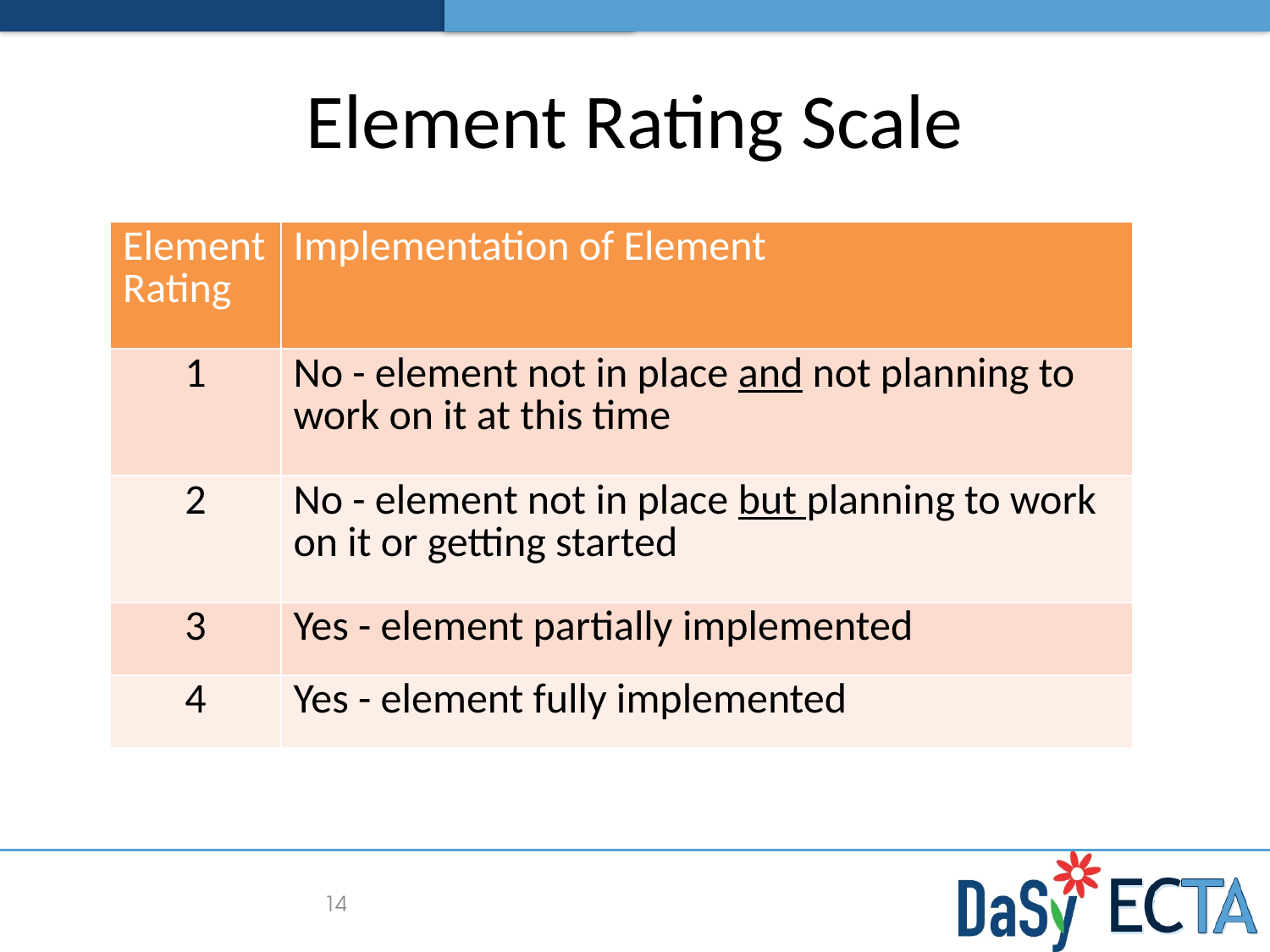

# Element Rating Scale
| Element Rating | Implementation of Element |
| --- | --- |
| 1 | No - element not in place and not planning to work on it at this time |
| 2 | No - element not in place but planning to work on it or getting started |
| 3 | Yes - element partially implemented |
| 4 | Yes - element fully implemented |
14